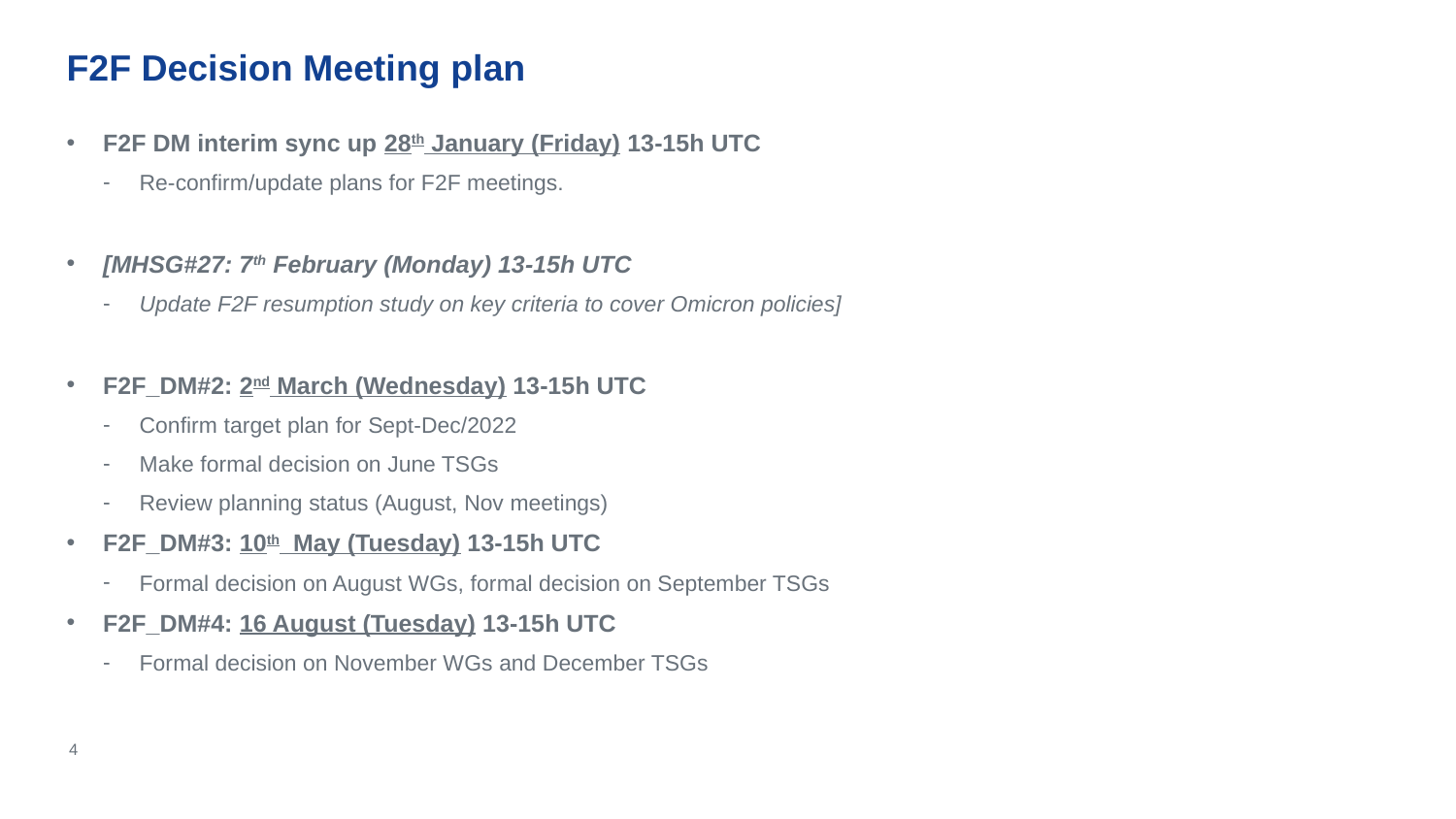

# F2F Decision Meeting plan
F2F DM interim sync up 28th January (Friday) 13-15h UTC
Re-confirm/update plans for F2F meetings.

[MHSG#27: 7th February (Monday) 13-15h UTC
Update F2F resumption study on key criteria to cover Omicron policies]

F2F_DM#2: 2nd March (Wednesday) 13-15h UTC
Confirm target plan for Sept-Dec/2022
Make formal decision on June TSGs
Review planning status (August, Nov meetings)
F2F_DM#3: 10th  May (Tuesday) 13-15h UTC
Formal decision on August WGs, formal decision on September TSGs
F2F_DM#4: 16 August (Tuesday) 13-15h UTC
Formal decision on November WGs and December TSGs